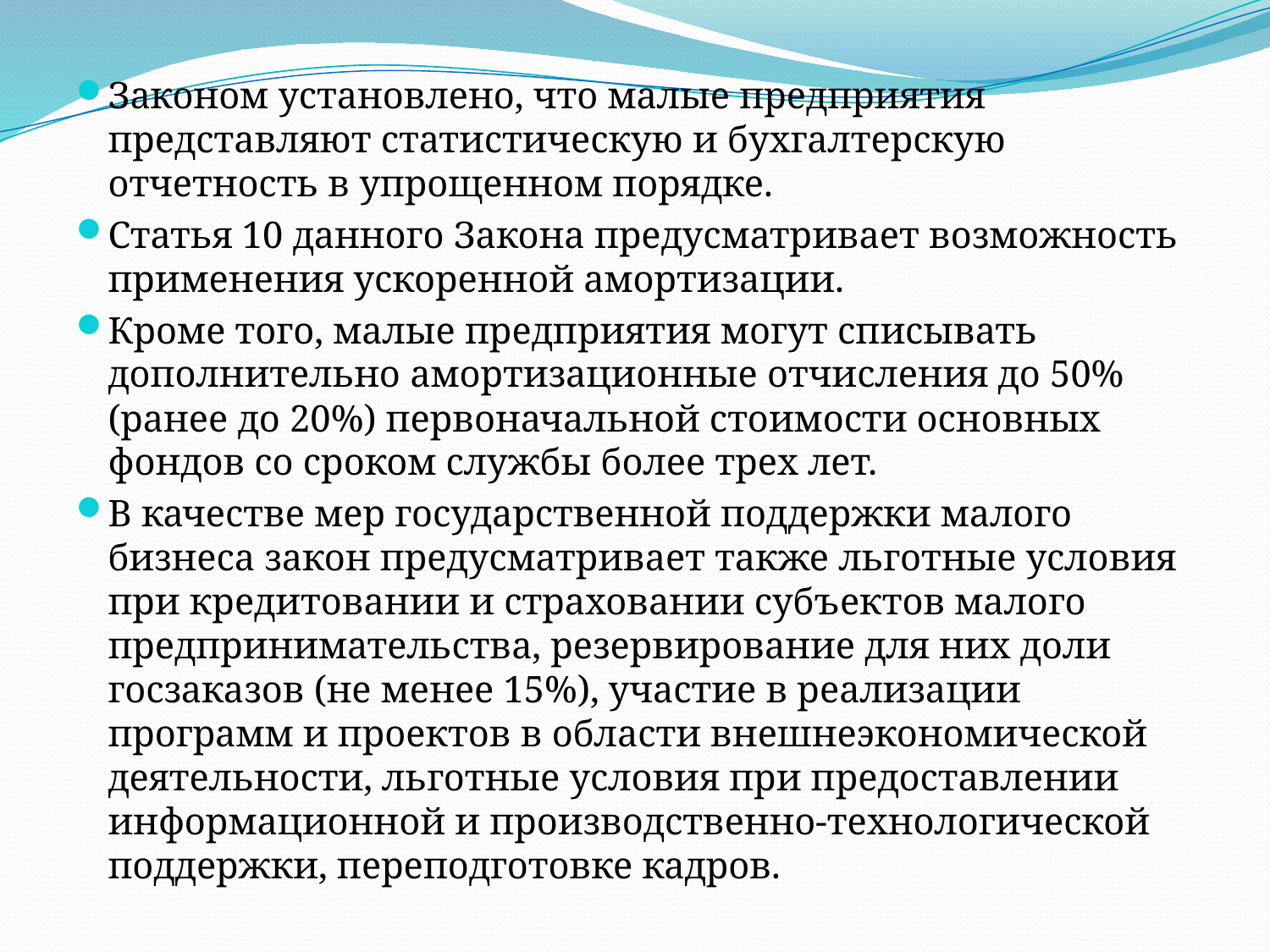

Законом установлено, что малые предприятия представляют статистическую и бухгалтерскую отчетность в упрощенном порядке.
Статья 10 данного Закона предусматривает возможность применения ускоренной амортизации.
Кроме того, малые предприятия могут списывать дополнительно амортизационные отчисления до 50% (ранее до 20%) первоначальной стоимости основных фондов со сроком службы более трех лет.
В качестве мер государственной поддержки малого бизнеса закон предусматривает также льготные условия при кредитовании и страховании субъектов малого предпринимательства, резервирование для них доли госзаказов (не менее 15%), участие в реализации программ и проектов в области внешнеэкономической деятельности, льготные условия при предоставлении информационной и производственно-технологической поддержки, переподготовке кадров.

#